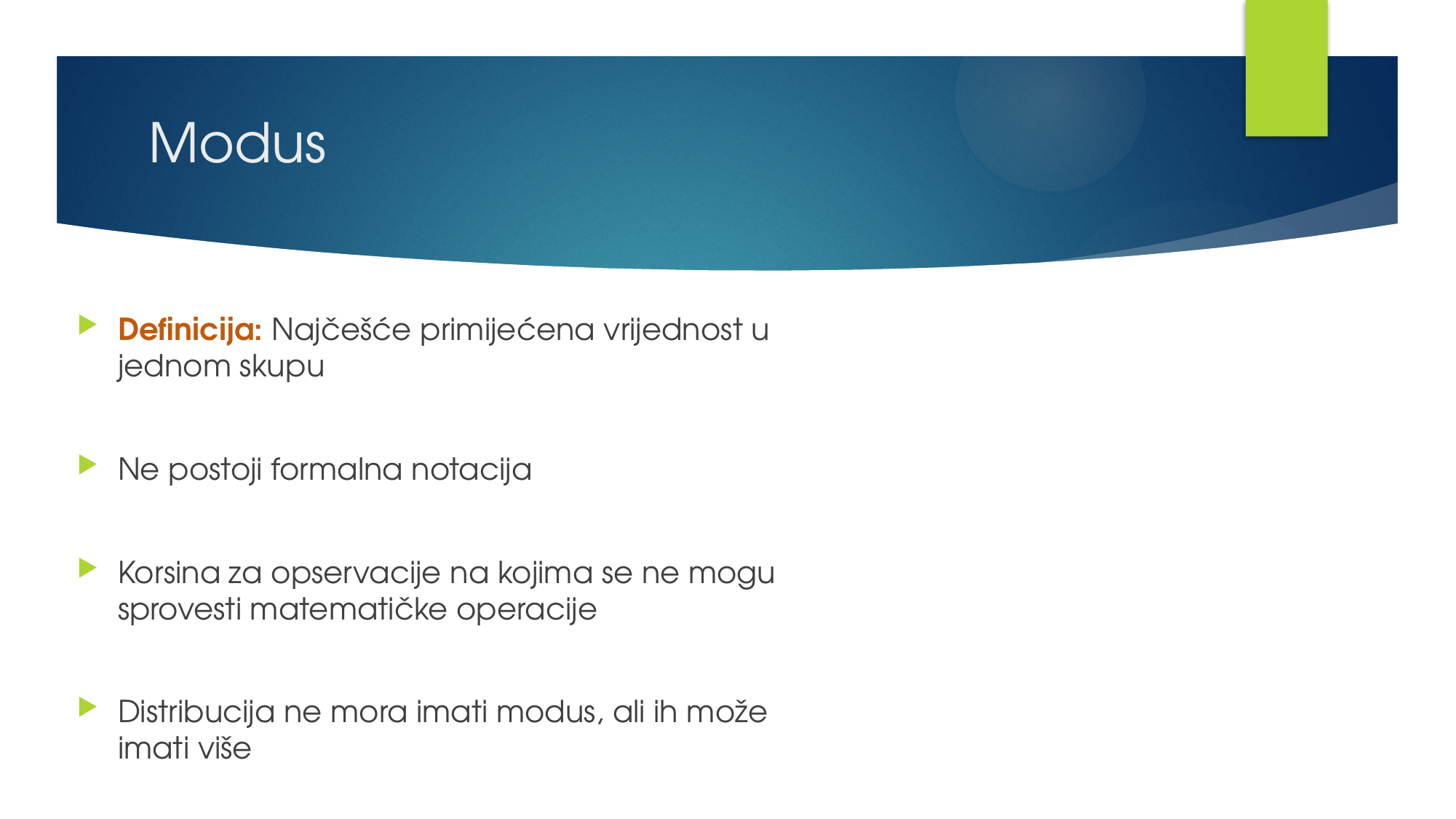

# Modus
Definicija: Najčešće primijećena vrijednost u jednom skupu

Ne postoji formalna notacija

Korsina za opservacije na kojima se ne mogu sprovesti matematičke operacije

Distribucija ne mora imati modus, ali ih može imati više